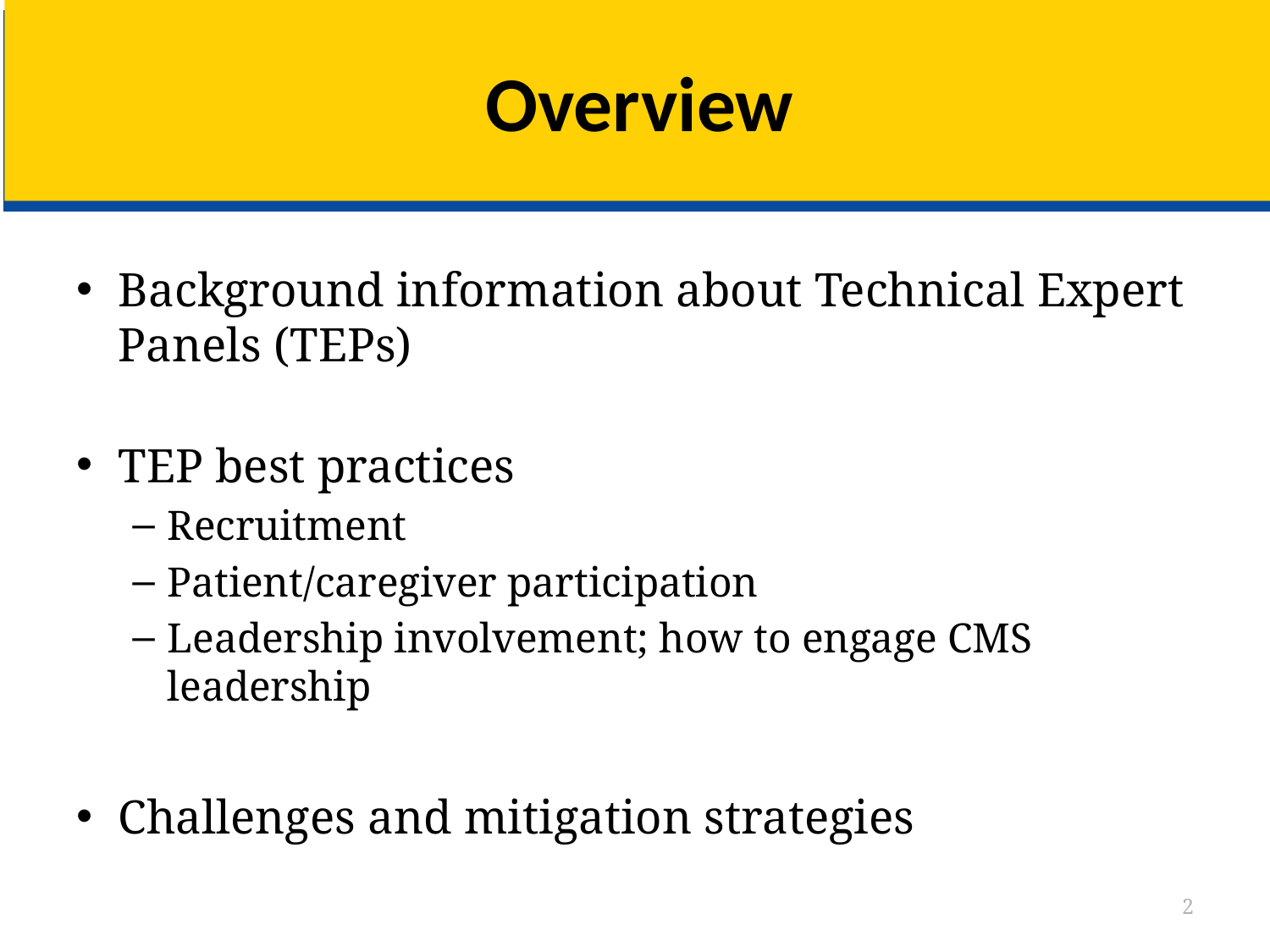

# Overview
Background information about Technical Expert Panels (TEPs)
TEP best practices
Recruitment
Patient/caregiver participation
Leadership involvement; how to engage CMS leadership

Challenges and mitigation strategies

2